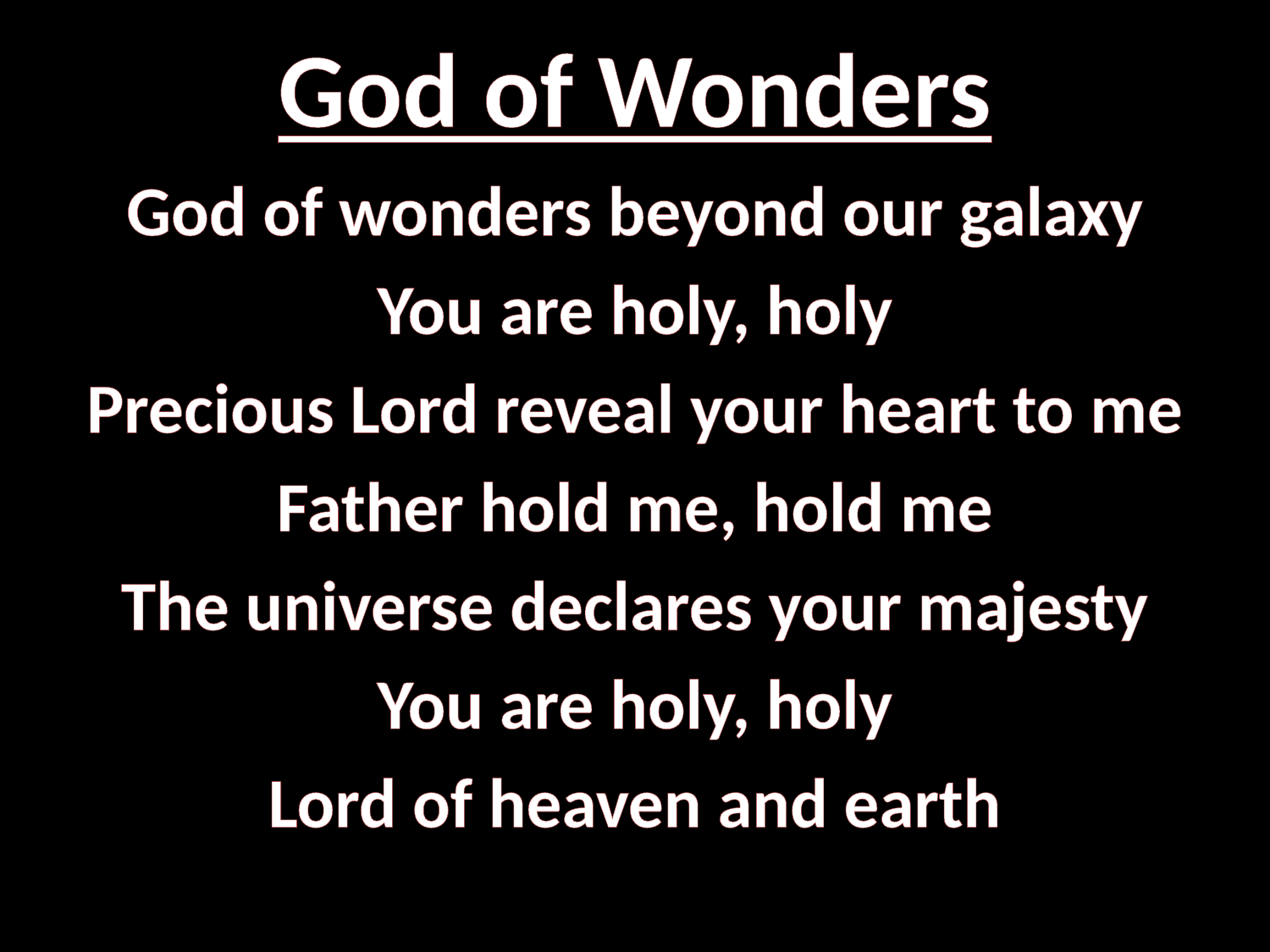

# God of Wonders
God of wonders beyond our galaxy
You are holy, holy
Precious Lord reveal your heart to me
Father hold me, hold me
The universe declares your majesty
You are holy, holy
Lord of heaven and earth